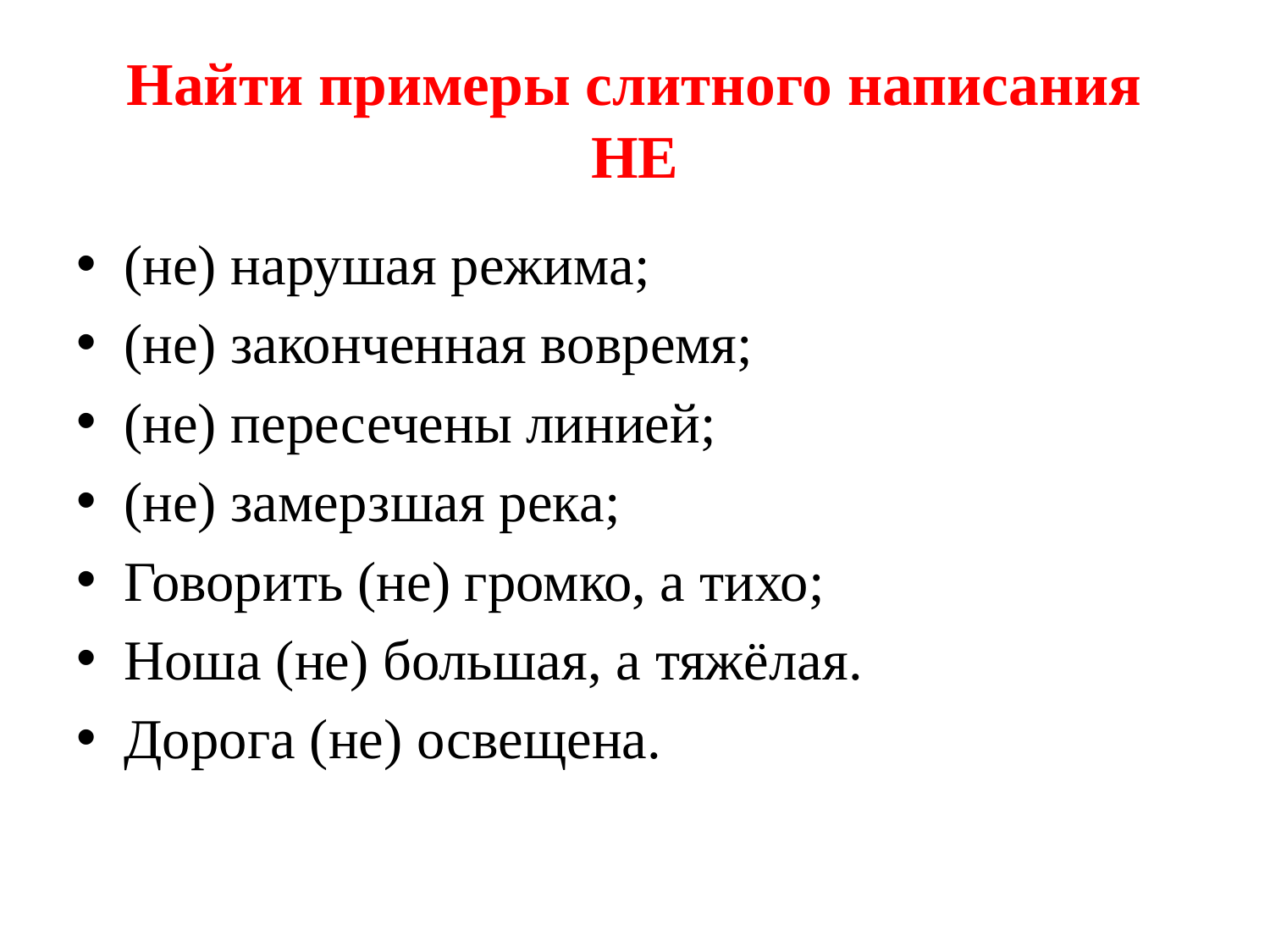

# Найти примеры слитного написания НЕ
(не) нарушая режима;
(не) законченная вовремя;
(не) пересечены линией;
(не) замерзшая река;
Говорить (не) громко, а тихо;
Ноша (не) большая, а тяжёлая.
Дорога (не) освещена.